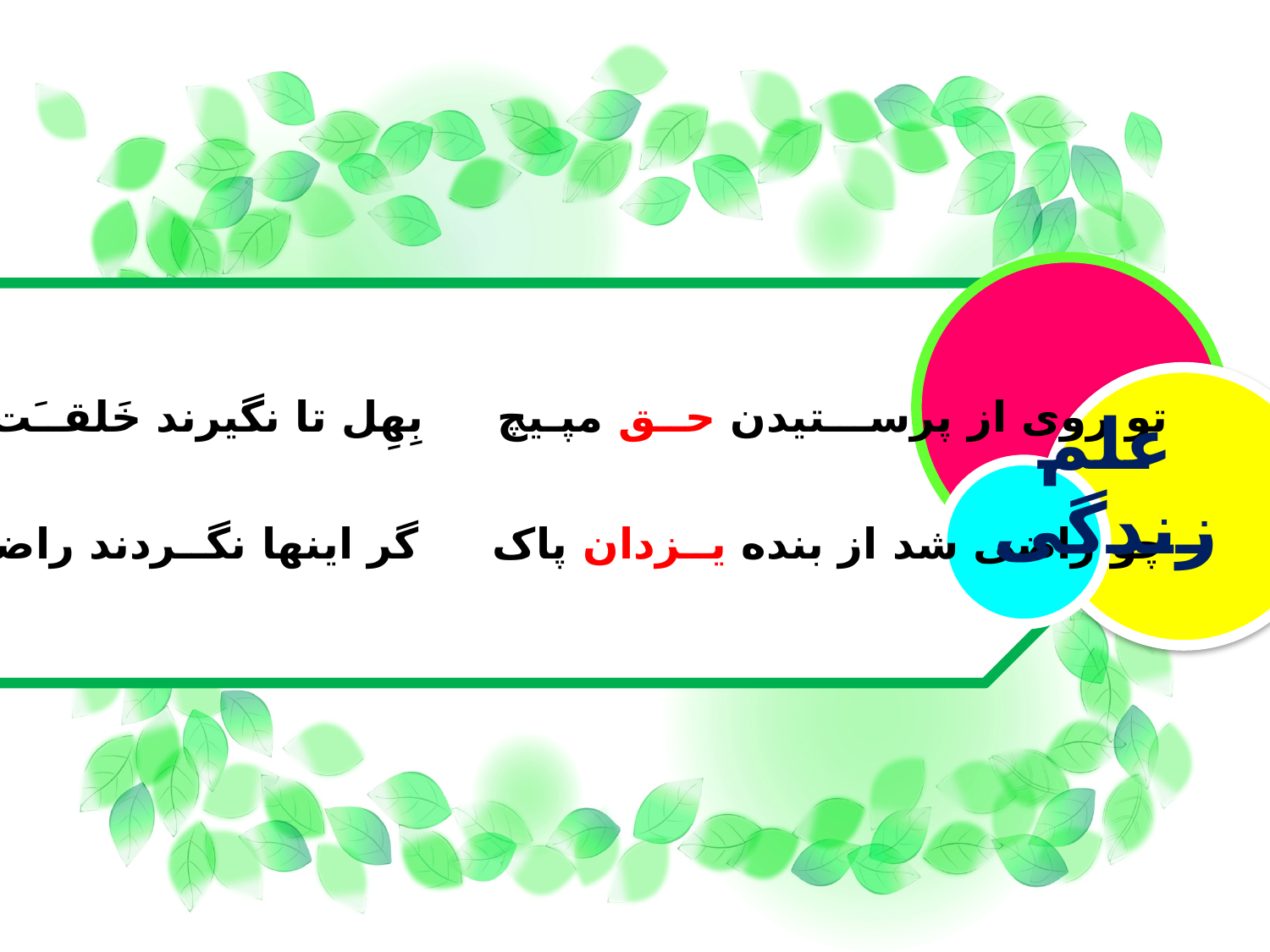

تو روی از پرســـتیدن حــق مپـیچ     بِهِل تا نگیرند خَلقــَت  بـه هیـــچ
چو راضی شد از بنده یــزدان پاک     گر اینها نگــردند راضـی چـه باک

علم زندگی